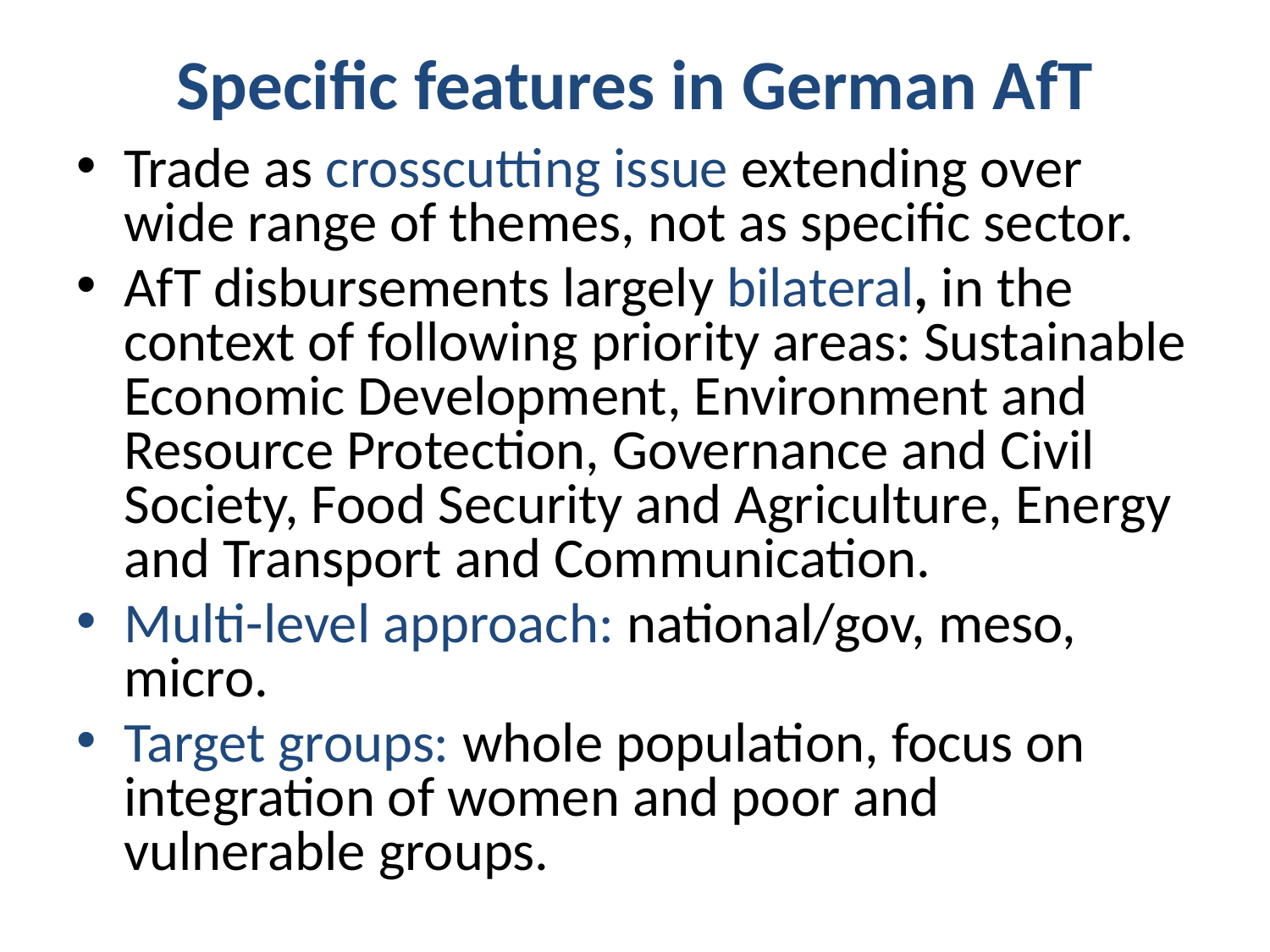

# Specific features in German AfT
Trade as crosscutting issue extending over wide range of themes, not as specific sector.
AfT disbursements largely bilateral, in the context of following priority areas: Sustainable Economic Development, Environment and Resource Protection, Governance and Civil Society, Food Security and Agriculture, Energy and Transport and Communication.
Multi-level approach: national/gov, meso, micro.
Target groups: whole population, focus on integration of women and poor and vulnerable groups.